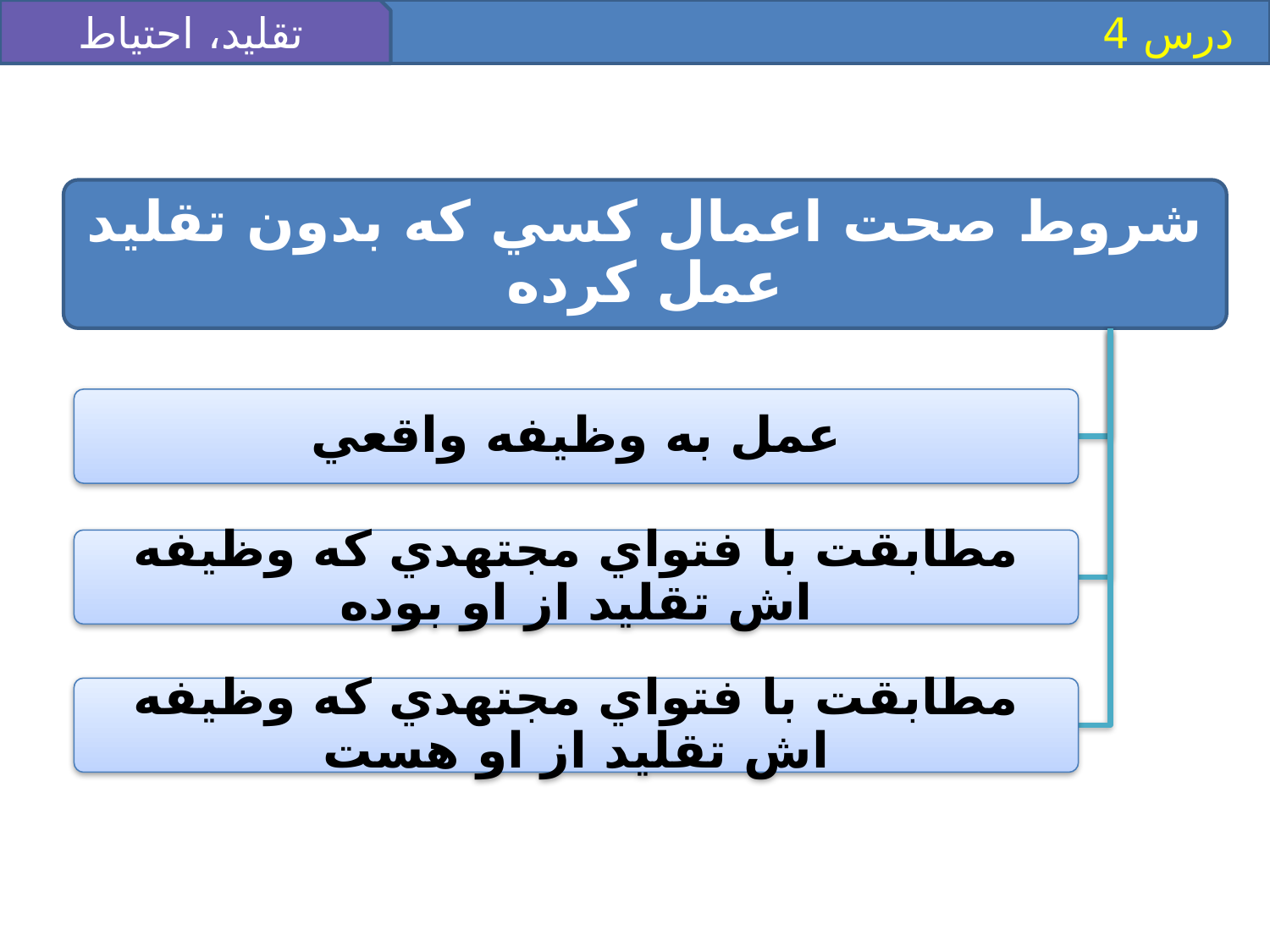

تقليد، احتياط
 درس 4
شروط صحت اعمال کسي که بدون تقليد عمل کرده

عمل به وظيفه واقعي

مطابقت با فتواي مجتهدي که وظيفه اش تقليد از او بوده

مطابقت با فتواي مجتهدي که وظيفه اش تقليد از او هست